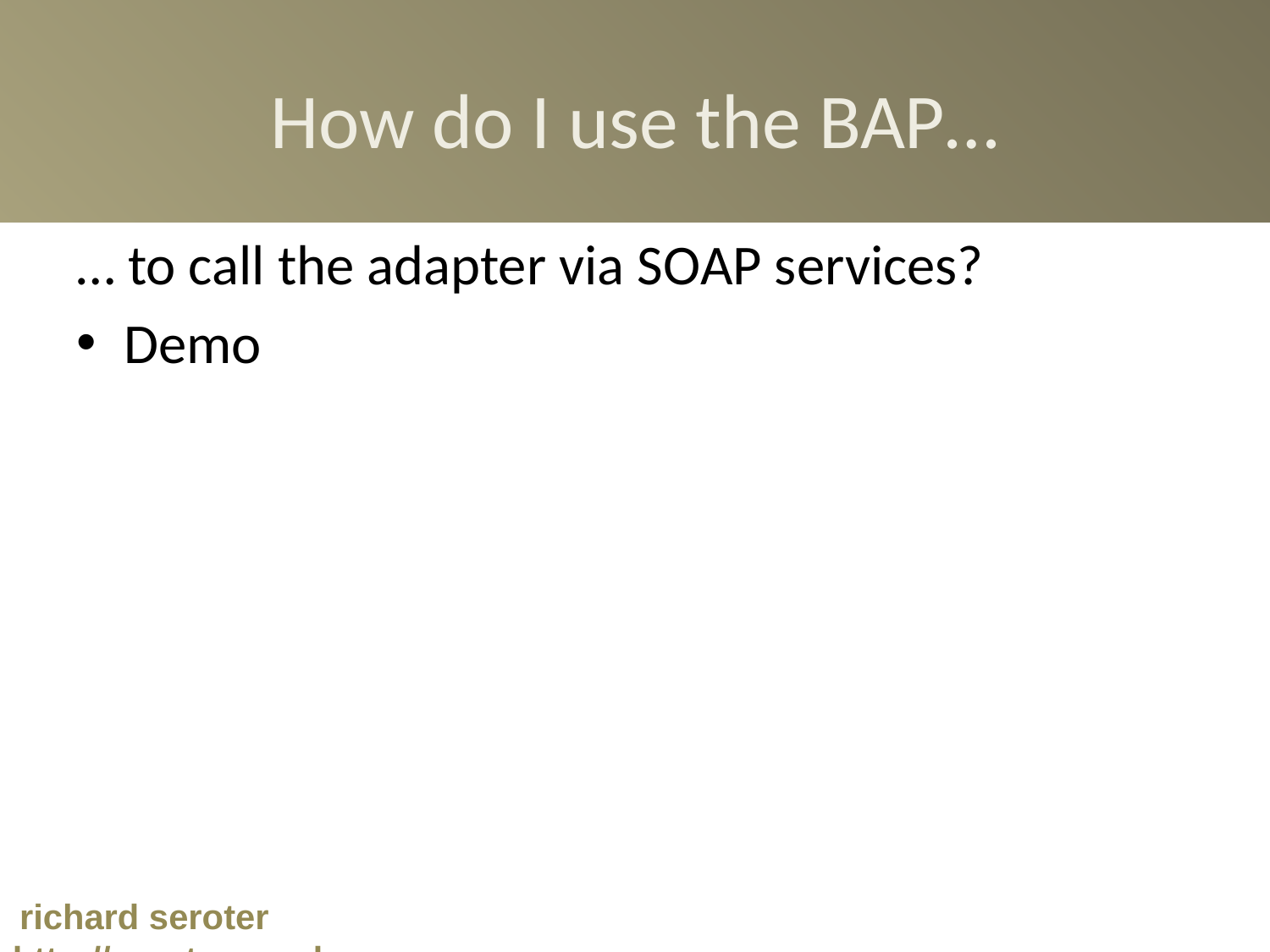

# How do I use the BAP…
… to call the adapter via SOAP services?
Demo
 richard seroter                                                                             http://seroter.wordpress.com